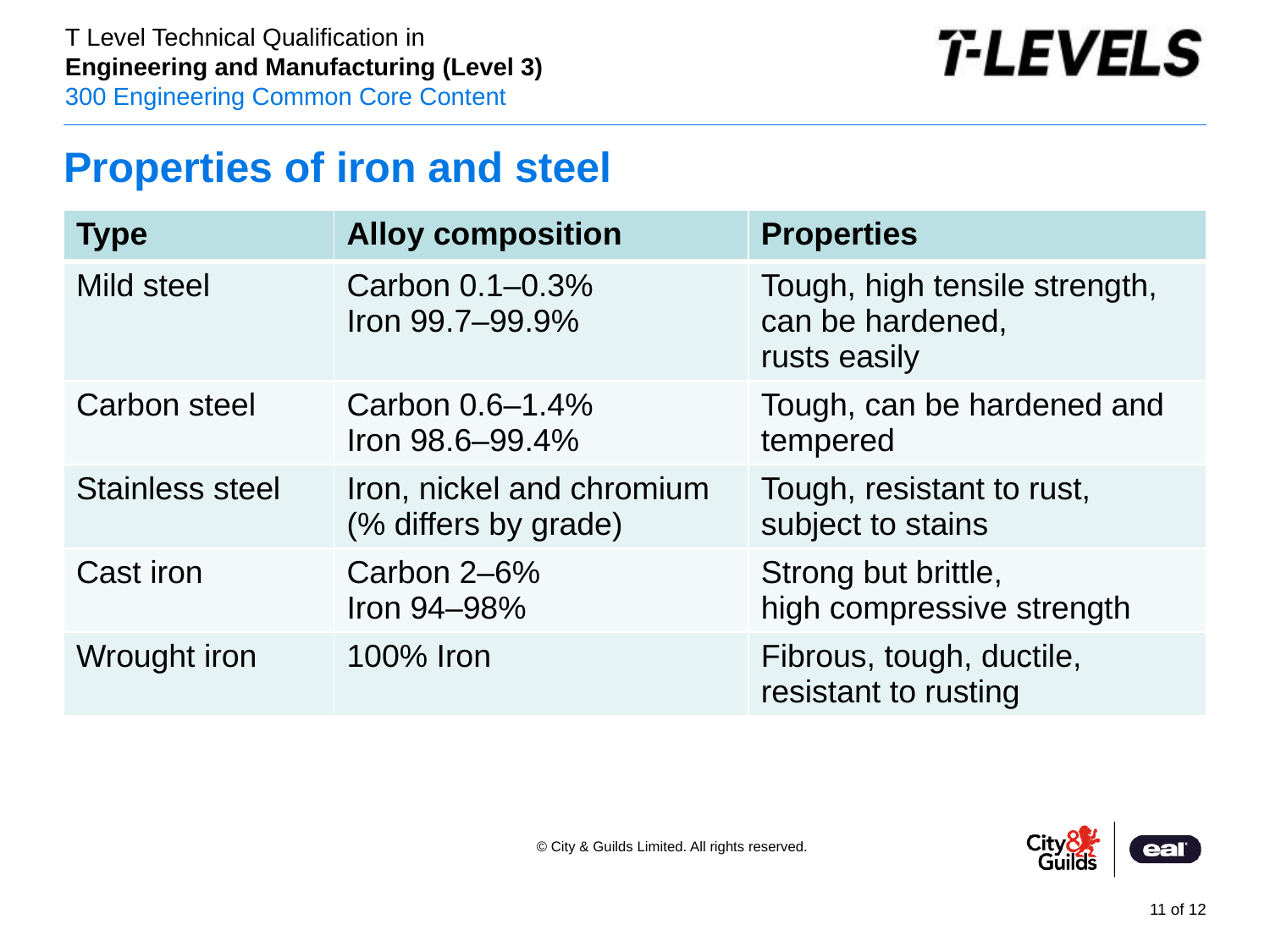

# Properties of iron and steel
| Type | Alloy composition | Properties |
| --- | --- | --- |
| Mild steel | Carbon 0.1–0.3% Iron 99.7–99.9% | Tough, high tensile strength, can be hardened, rusts easily |
| Carbon steel | Carbon 0.6–1.4% Iron 98.6–99.4% | Tough, can be hardened and tempered |
| Stainless steel | Iron, nickel and chromium (% differs by grade) | Tough, resistant to rust, subject to stains |
| Cast iron | Carbon 2–6% Iron 94–98% | Strong but brittle, high compressive strength |
| Wrought iron | 100% Iron | Fibrous, tough, ductile, resistant to rusting |